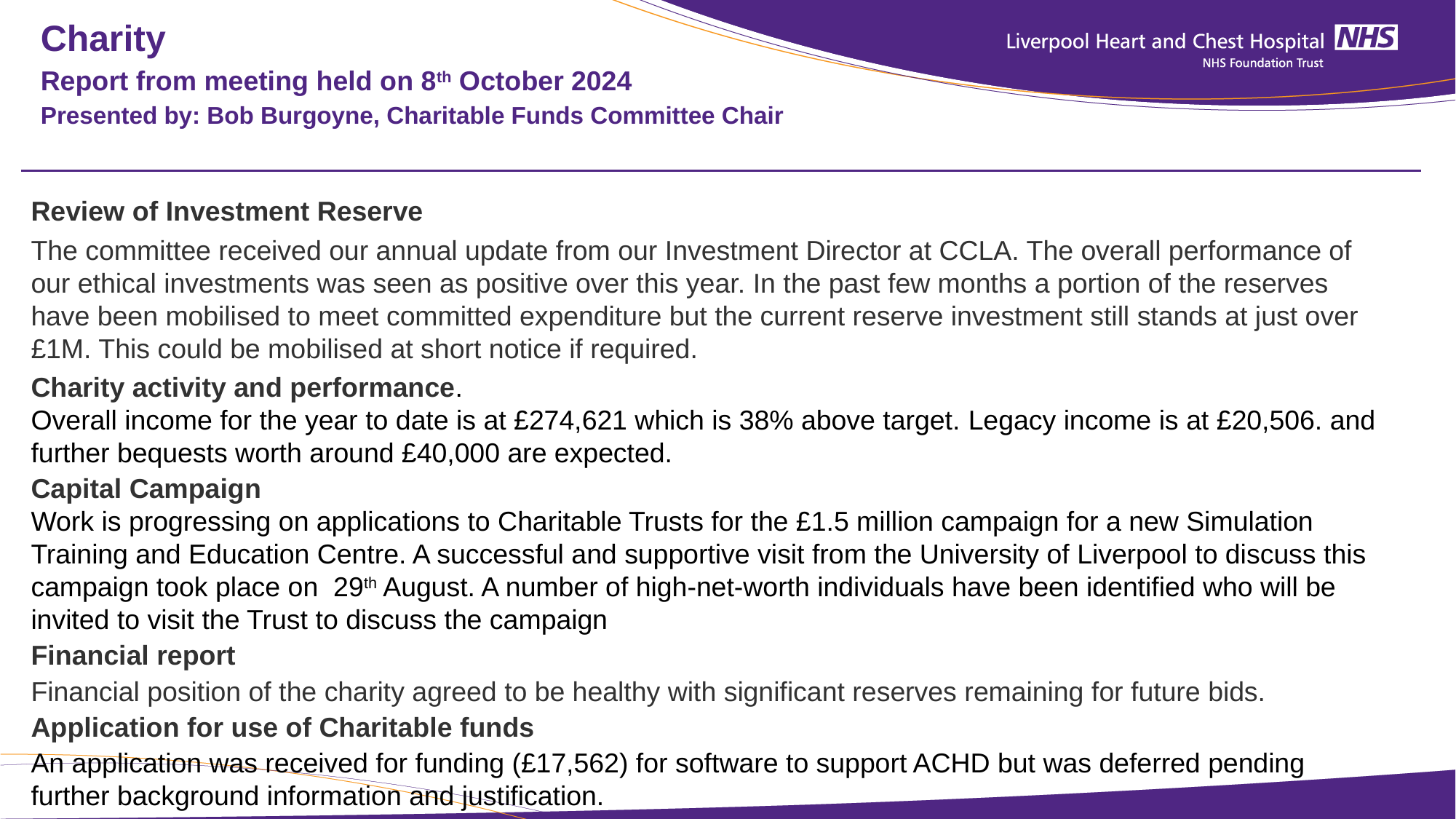

# Charity Report from meeting held on 8th October 2024 Presented by: Bob Burgoyne, Charitable Funds Committee Chair
Review of Investment Reserve
The committee received our annual update from our Investment Director at CCLA. The overall performance of our ethical investments was seen as positive over this year. In the past few months a portion of the reserves have been mobilised to meet committed expenditure but the current reserve investment still stands at just over £1M. This could be mobilised at short notice if required.
Charity activity and performance.
Overall income for the year to date is at £274,621 which is 38% above target. Legacy income is at £20,506. and further bequests worth around £40,000 are expected.
Capital Campaign
Work is progressing on applications to Charitable Trusts for the £1.5 million campaign for a new Simulation Training and Education Centre. A successful and supportive visit from the University of Liverpool to discuss this campaign took place on  29th August. A number of high-net-worth individuals have been identified who will be invited to visit the Trust to discuss the campaign
Financial report
Financial position of the charity agreed to be healthy with significant reserves remaining for future bids.
Application for use of Charitable funds
An application was received for funding (£17,562) for software to support ACHD but was deferred pending further background information and justification.